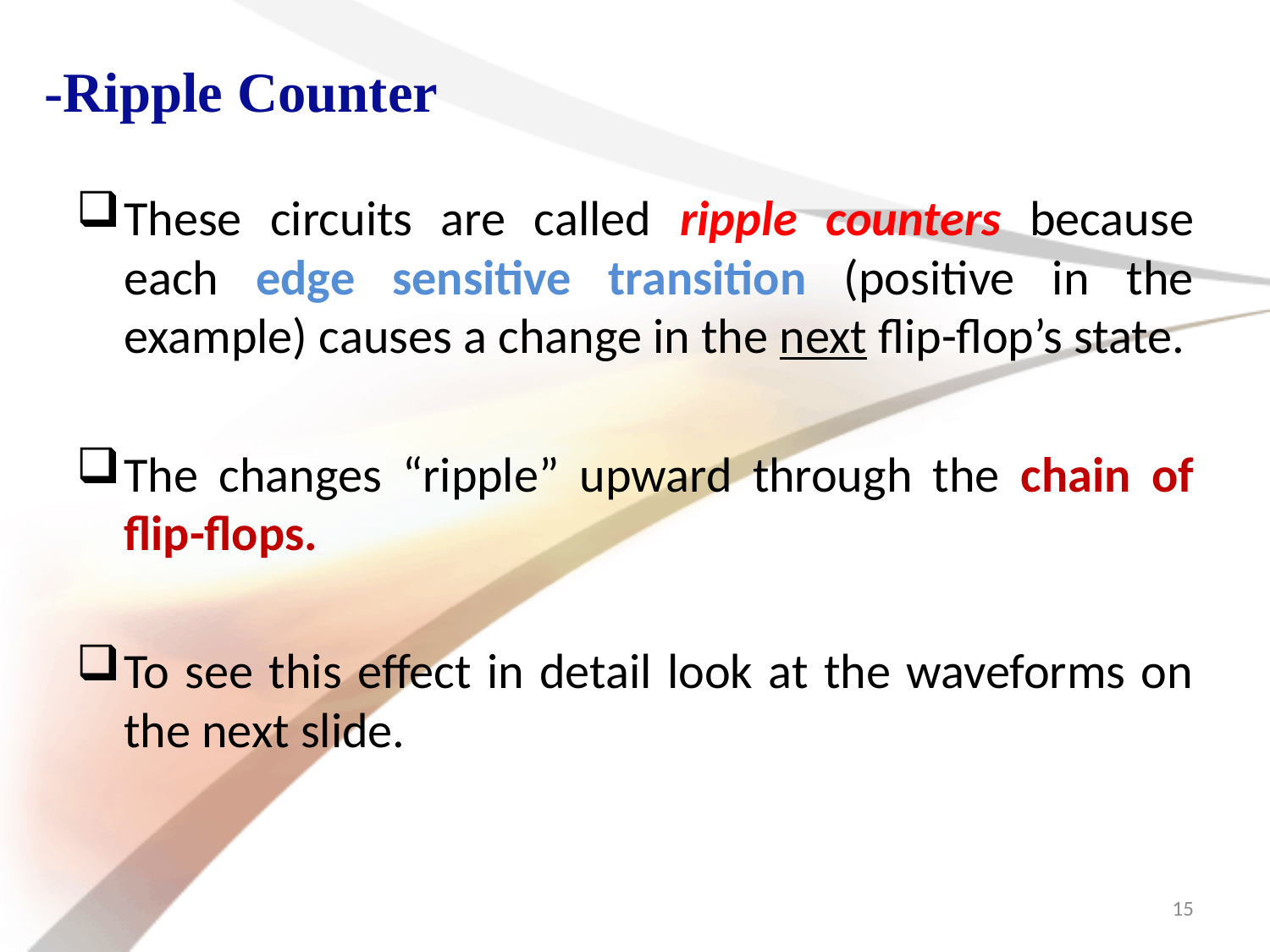

# -Ripple Counter
These circuits are called ripple counters because each edge sensitive transition (positive in the example) causes a change in the next flip-flop’s state.

The changes “ripple” upward through the chain of flip-flops.

To see this effect in detail look at the waveforms on the next slide.

15